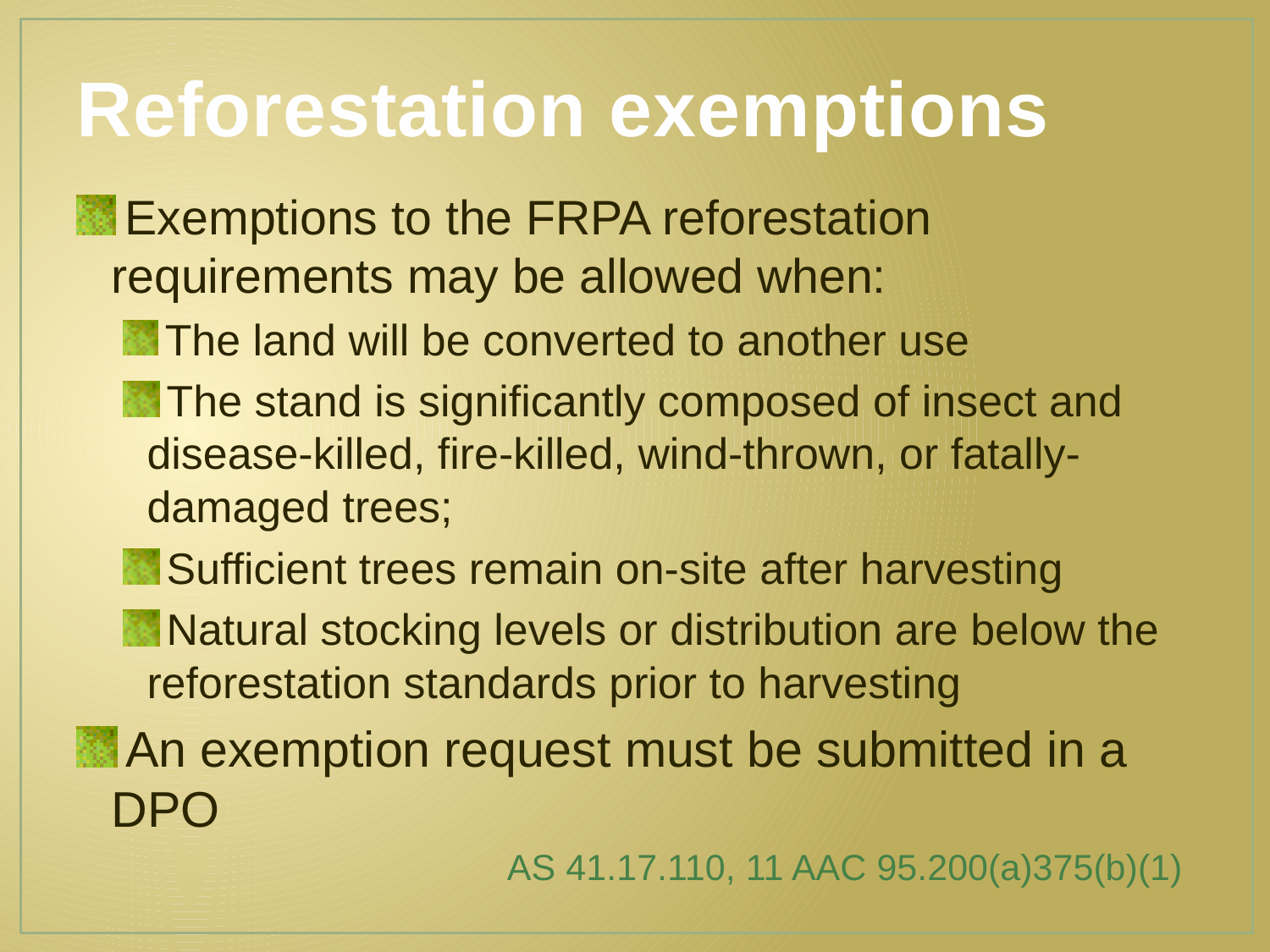

# Reforestation exemptions
 Exemptions to the FRPA reforestation requirements may be allowed when:
 The land will be converted to another use
 The stand is significantly composed of insect and disease-killed, fire-killed, wind-thrown, or fatally-damaged trees;
 Sufficient trees remain on-site after harvesting
 Natural stocking levels or distribution are below the reforestation standards prior to harvesting
 An exemption request must be submitted in a DPO
AS 41.17.110, 11 AAC 95.200(a)375(b)(1)